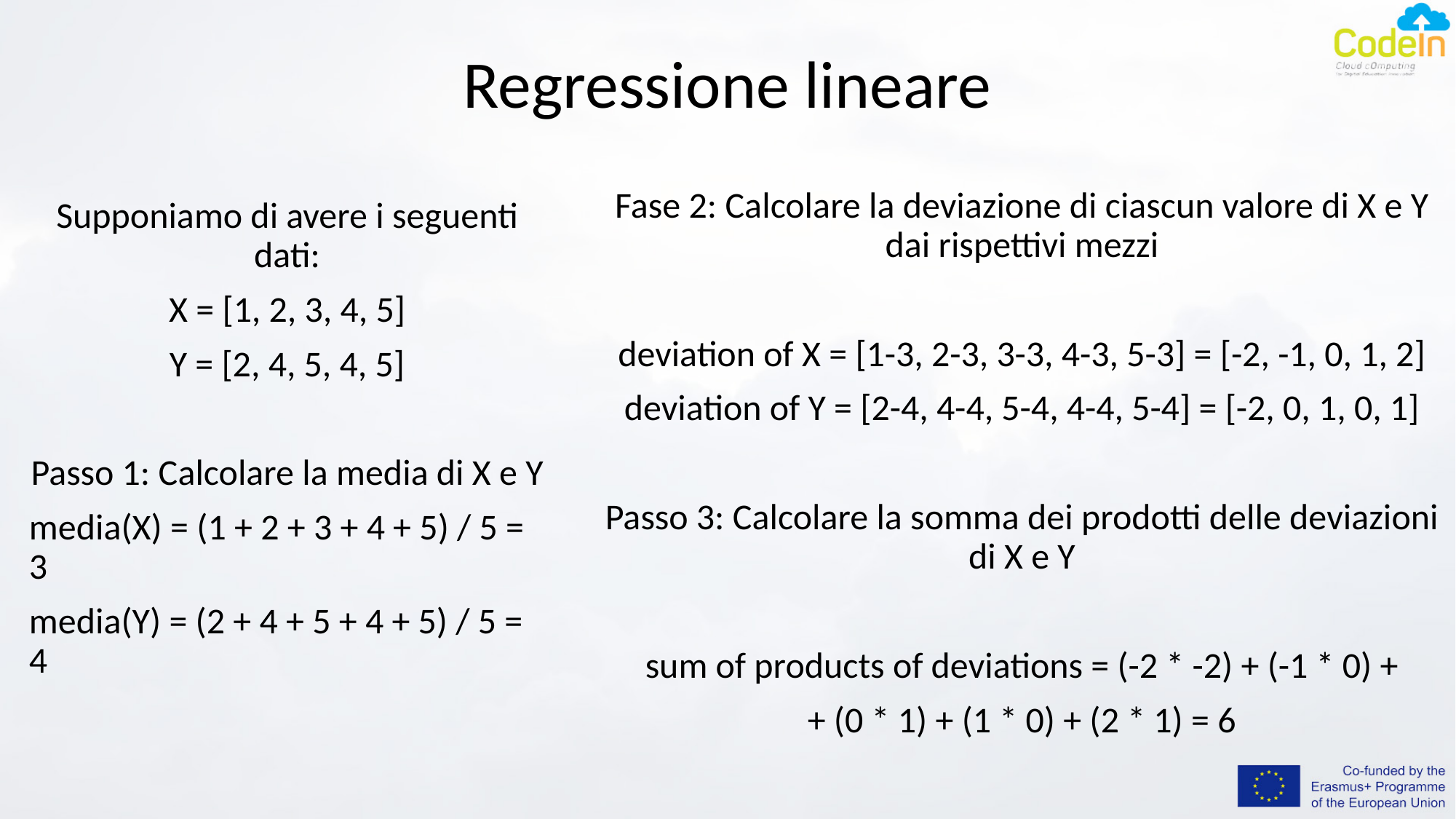

# Regressione lineare
Fase 2: Calcolare la deviazione di ciascun valore di X e Y dai rispettivi mezzi

deviation of X = [1-3, 2-3, 3-3, 4-3, 5-3] = [-2, -1, 0, 1, 2]
deviation of Y = [2-4, 4-4, 5-4, 4-4, 5-4] = [-2, 0, 1, 0, 1]

Passo 3: Calcolare la somma dei prodotti delle deviazioni di X e Y

sum of products of deviations = (-2 * -2) + (-1 * 0) +
+ (0 * 1) + (1 * 0) + (2 * 1) = 6
Supponiamo di avere i seguenti dati:
X = [1, 2, 3, 4, 5]
Y = [2, 4, 5, 4, 5]

Passo 1: Calcolare la media di X e Y
media(X) = (1 + 2 + 3 + 4 + 5) / 5 = 3
media(Y) = (2 + 4 + 5 + 4 + 5) / 5 = 4